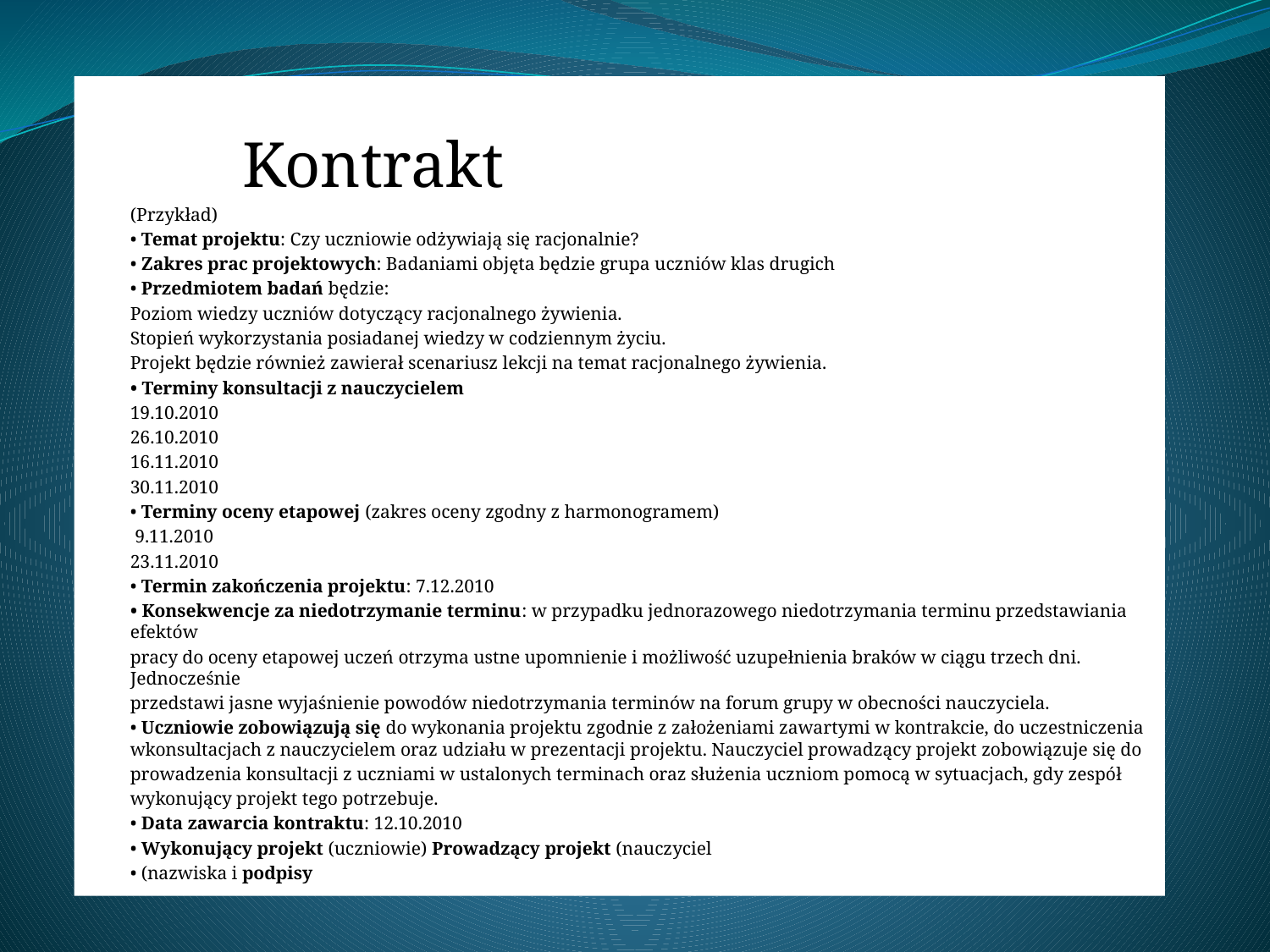

Kontrakt
(Przykład)
• Temat projektu: Czy uczniowie odżywiają się racjonalnie?
• Zakres prac projektowych: Badaniami objęta będzie grupa uczniów klas drugich
• Przedmiotem badań będzie:
Poziom wiedzy uczniów dotyczący racjonalnego żywienia.
Stopień wykorzystania posiadanej wiedzy w codziennym życiu.
Projekt będzie również zawierał scenariusz lekcji na temat racjonalnego żywienia.
• Terminy konsultacji z nauczycielem
19.10.2010
26.10.2010
16.11.2010
30.11.2010
• Terminy oceny etapowej (zakres oceny zgodny z harmonogramem)
 9.11.2010
23.11.2010
• Termin zakończenia projektu: 7.12.2010
• Konsekwencje za niedotrzymanie terminu: w przypadku jednorazowego niedotrzymania terminu przedstawiania efektów
pracy do oceny etapowej uczeń otrzyma ustne upomnienie i możliwość uzupełnienia braków w ciągu trzech dni. Jednocześnie
przedstawi jasne wyjaśnienie powodów niedotrzymania terminów na forum grupy w obecności nauczyciela.
• Uczniowie zobowiązują się do wykonania projektu zgodnie z założeniami zawartymi w kontrakcie, do uczestniczenia wkonsultacjach z nauczycielem oraz udziału w prezentacji projektu. Nauczyciel prowadzący projekt zobowiązuje się do
prowadzenia konsultacji z uczniami w ustalonych terminach oraz służenia uczniom pomocą w sytuacjach, gdy zespół
wykonujący projekt tego potrzebuje.
• Data zawarcia kontraktu: 12.10.2010
• Wykonujący projekt (uczniowie) Prowadzący projekt (nauczyciel
• (nazwiska i podpisy